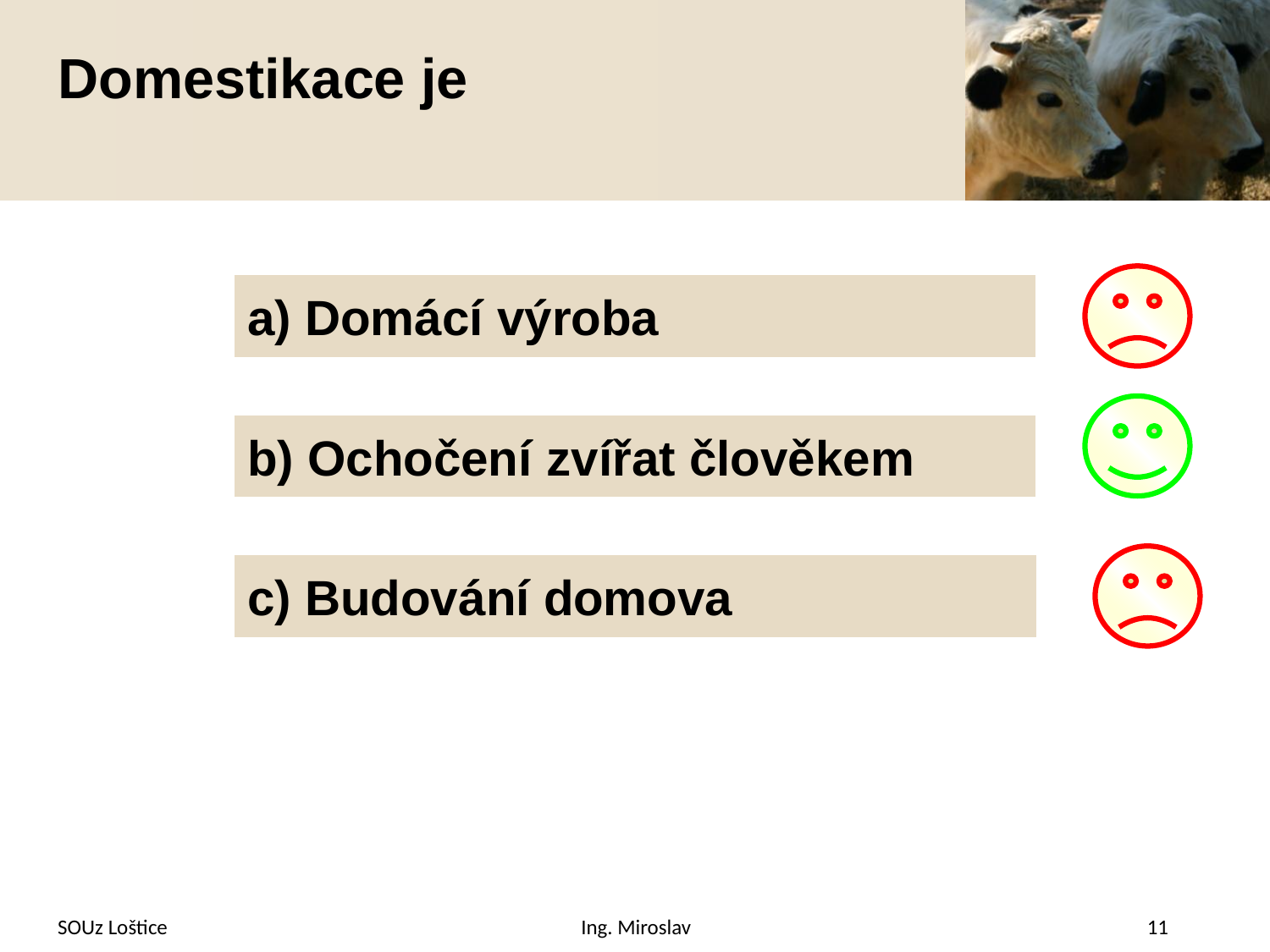

Domestikace je

a) Domácí výroba

b) Ochočení zvířat člověkem

c) Budování domova
SOUz Loštice
Ing. Miroslav
11